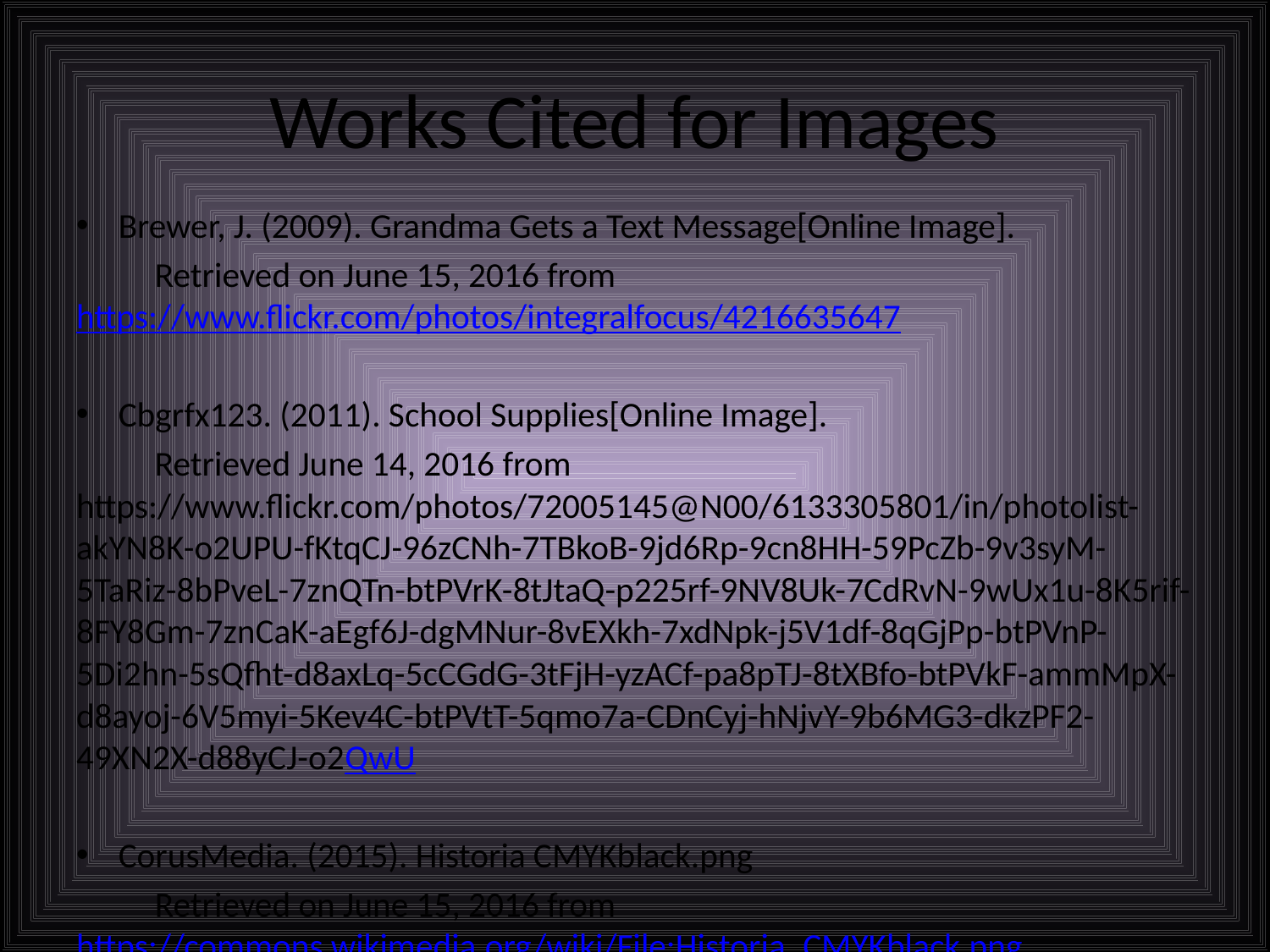

# Works Cited for Images
Brewer, J. (2009). Grandma Gets a Text Message[Online Image].
		Retrieved on June 15, 2016 from https://www.flickr.com/photos/integralfocus/4216635647

Cbgrfx123. (2011). School Supplies[Online Image].
		Retrieved June 14, 2016 from https://www.flickr.com/photos/72005145@N00/6133305801/in/photolist-akYN8K-o2UPU-fKtqCJ-96zCNh-7TBkoB-9jd6Rp-9cn8HH-59PcZb-9v3syM-5TaRiz-8bPveL-7znQTn-btPVrK-8tJtaQ-p225rf-9NV8Uk-7CdRvN-9wUx1u-8K5rif-8FY8Gm-7znCaK-aEgf6J-dgMNur-8vEXkh-7xdNpk-j5V1df-8qGjPp-btPVnP-5Di2hn-5sQfht-d8axLq-5cCGdG-3tFjH-yzACf-pa8pTJ-8tXBfo-btPVkF-ammMpX-d8ayoj-6V5myi-5Kev4C-btPVtT-5qmo7a-CDnCyj-hNjvY-9b6MG3-dkzPF2-49XN2X-d88yCJ-o2QwU

CorusMedia. (2015). Historia CMYKblack.png
		Retrieved on June 15, 2016 from https://commons.wikimedia.org/wiki/File:Historia_CMYKblack.png